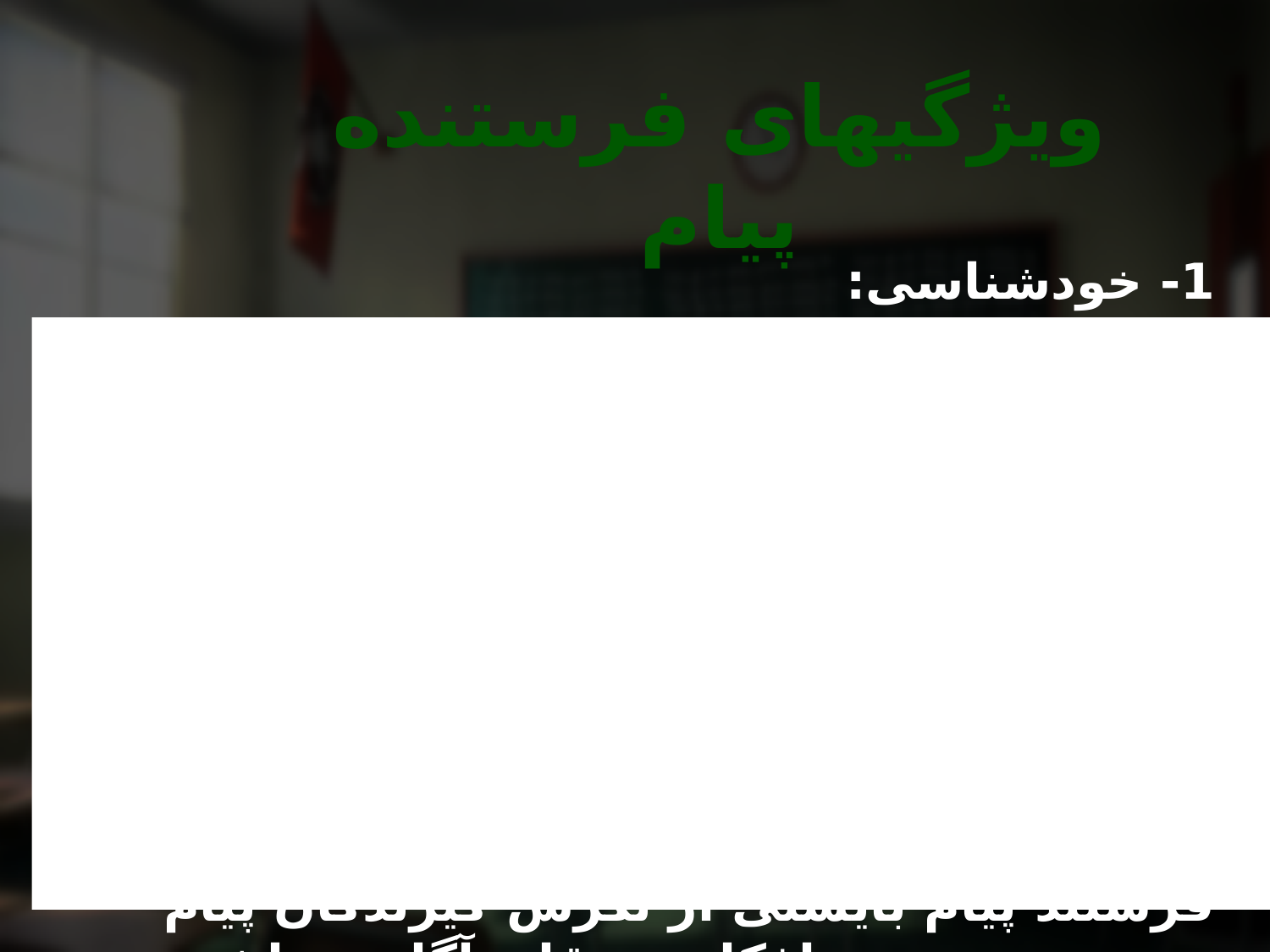

ویژگیهای فرستنده پیام
1- خودشناسی:
برداشت و آگاهی فرد از توانایی ها، نگرش ها و علایق در فرایند ارتباطی دارای نقش اساسی است. شخصیت یک فرد تابعی است از نحوه صحبت کردن، طرز پوشش، حالت چهره و بدن، آهنگ صدا، دیدگاه ها و اندیشه ها
زمانی که تصویر فرد از خود با تصویر دیگران از آن فرد انطباق داشته باشد ارتباط بهتر صورت می گیرد
فرستند پیام بایستی از نگرش گیرندگان پیام نسبت به خود، افکار و عقاید آگاهی داشته باشد.